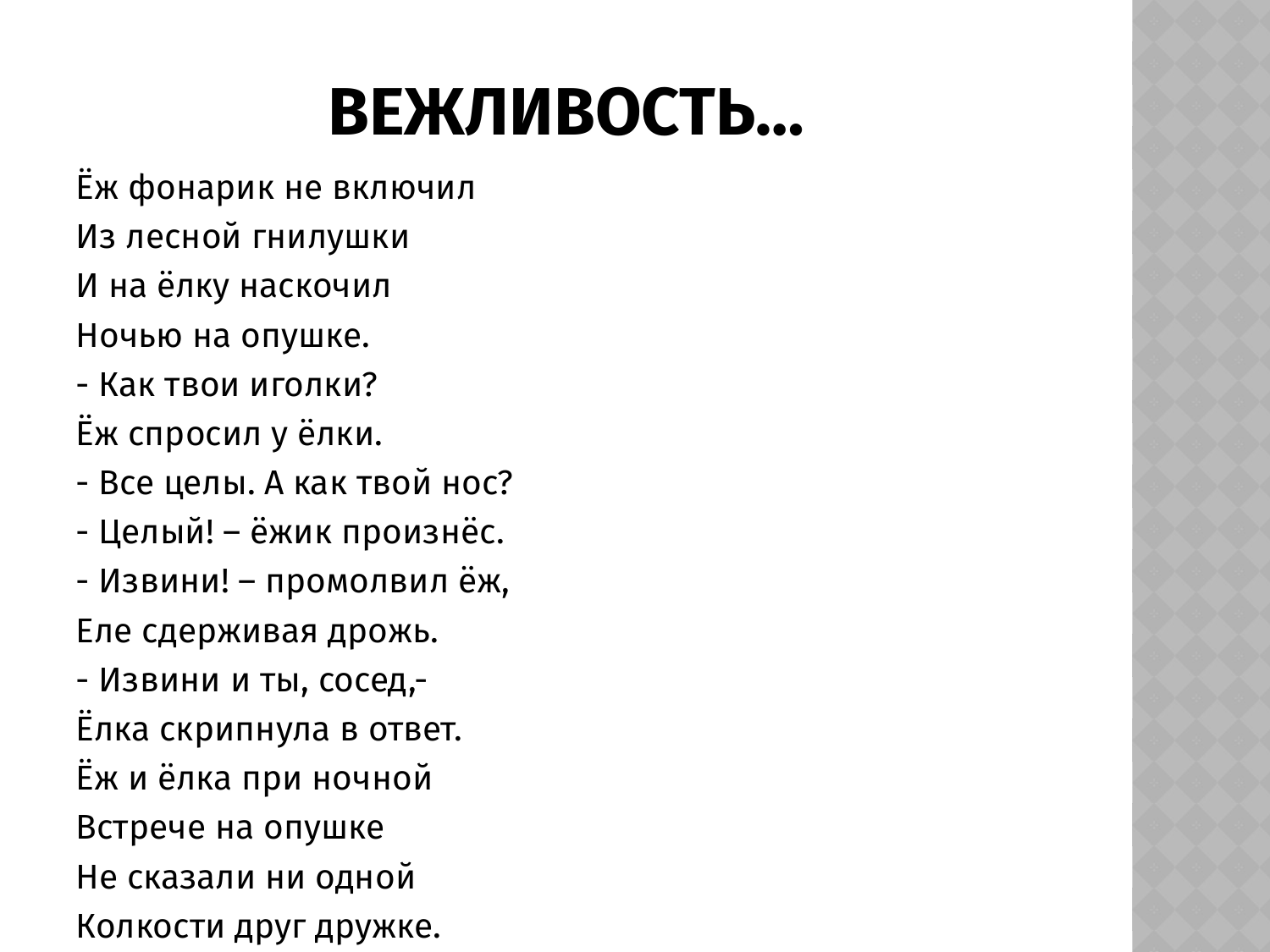

# Вежливость…
Ёж фонарик не включил
Из лесной гнилушки
И на ёлку наскочил
Ночью на опушке.
- Как твои иголки?
Ёж спросил у ёлки.
- Все целы. А как твой нос?
- Целый! – ёжик произнёс.
- Извини! – промолвил ёж,
Еле сдерживая дрожь.
- Извини и ты, сосед,-
Ёлка скрипнула в ответ.
Ёж и ёлка при ночной
Встрече на опушке
Не сказали ни одной
Колкости друг дружке.